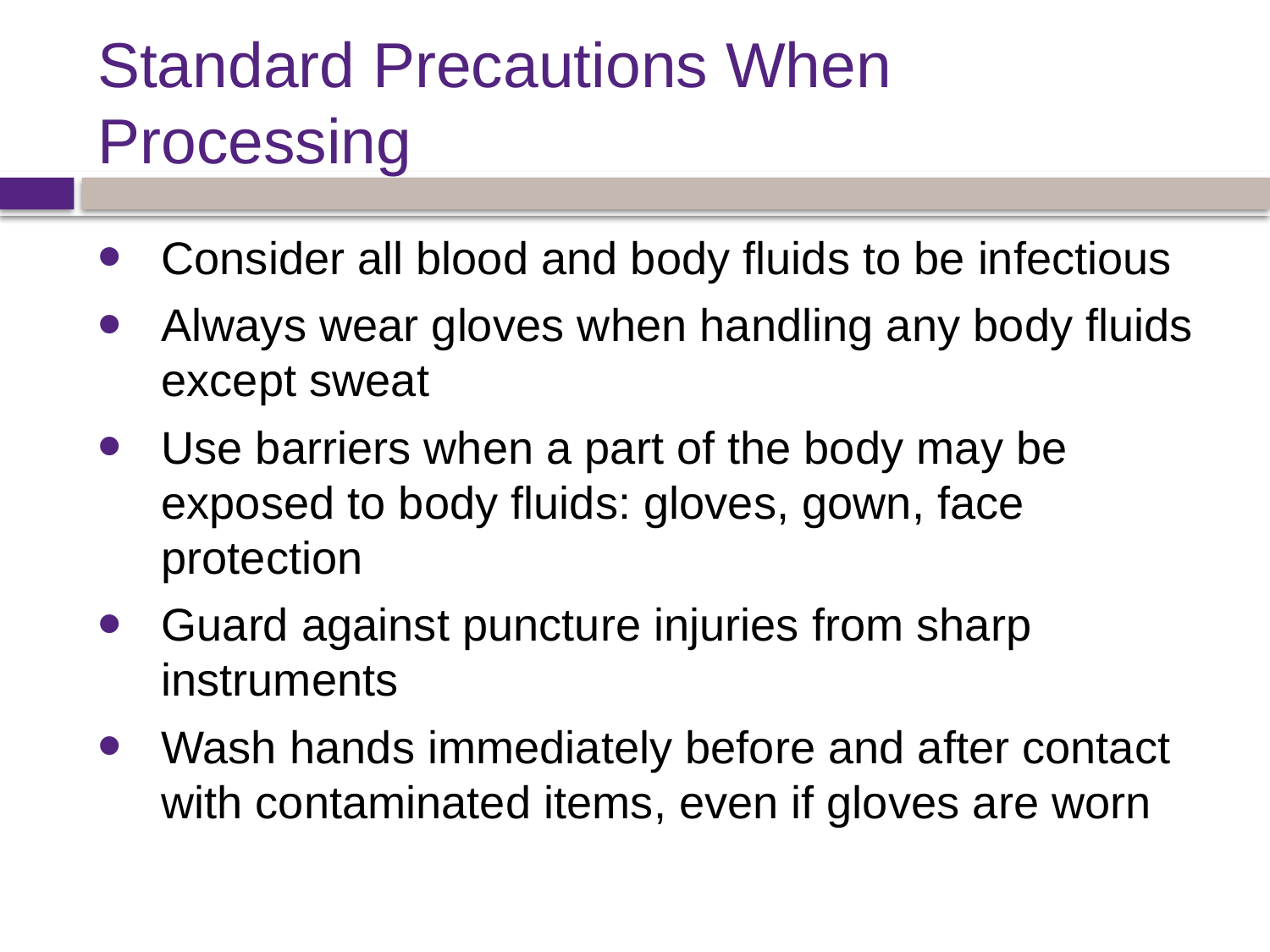

# Standard Precautions When Processing
Consider all blood and body fluids to be infectious
Always wear gloves when handling any body fluids except sweat
Use barriers when a part of the body may be exposed to body fluids: gloves, gown, face protection
Guard against puncture injuries from sharp instruments
Wash hands immediately before and after contact with contaminated items, even if gloves are worn